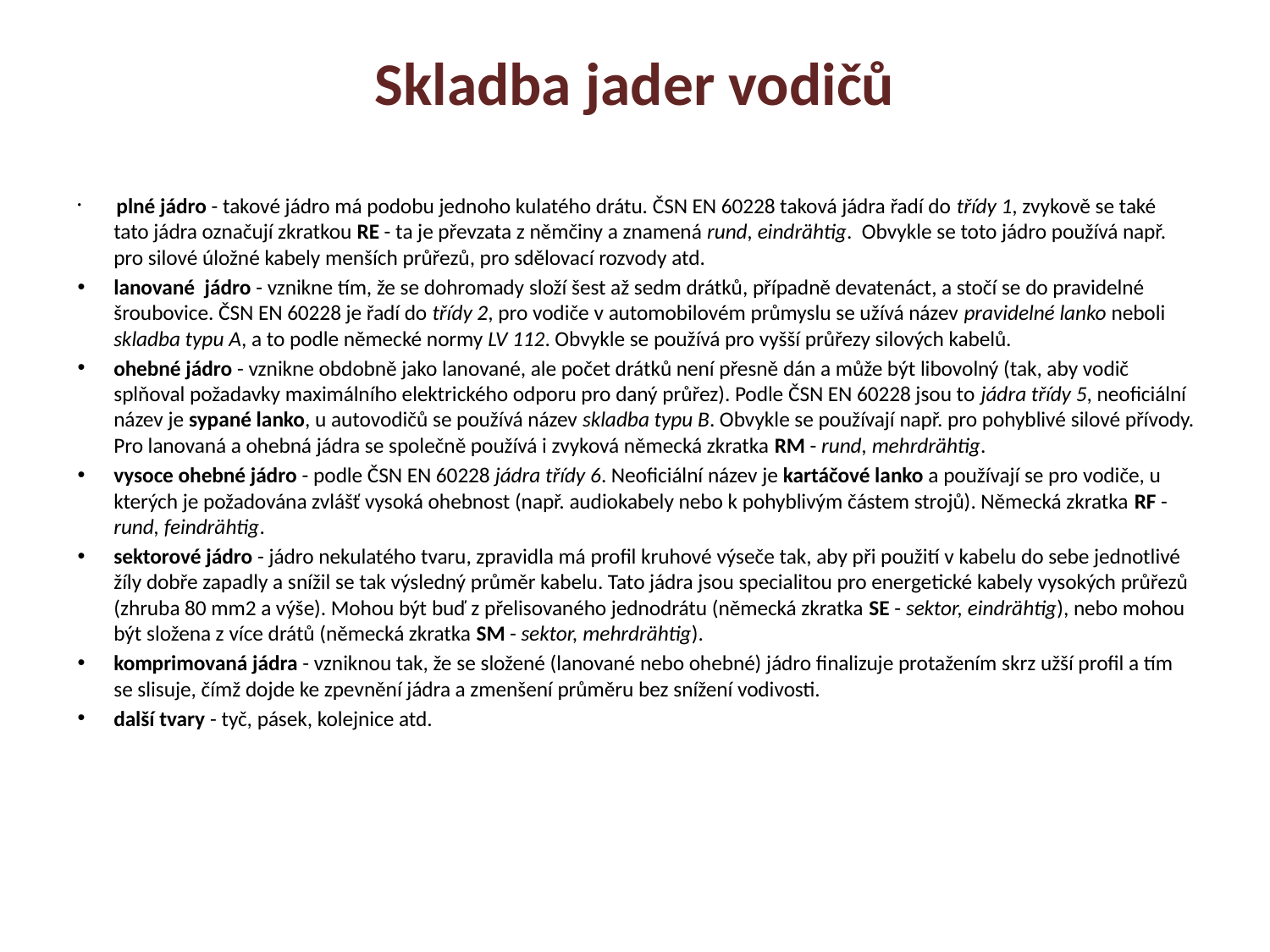

# Skladba jader vodičů
 plné jádro - takové jádro má podobu jednoho kulatého drátu. ČSN EN 60228 taková jádra řadí do třídy 1, zvykově se také tato jádra označují zkratkou RE - ta je převzata z němčiny a znamená rund, eindrähtig.  Obvykle se toto jádro používá např. pro silové úložné kabely menších průřezů, pro sdělovací rozvody atd.
lanované  jádro - vznikne tím, že se dohromady složí šest až sedm drátků, případně devatenáct, a stočí se do pravidelné šroubovice. ČSN EN 60228 je řadí do třídy 2, pro vodiče v automobilovém průmyslu se užívá název pravidelné lanko neboli skladba typu A, a to podle německé normy LV 112. Obvykle se používá pro vyšší průřezy silových kabelů.
ohebné jádro - vznikne obdobně jako lanované, ale počet drátků není přesně dán a může být libovolný (tak, aby vodič splňoval požadavky maximálního elektrického odporu pro daný průřez). Podle ČSN EN 60228 jsou to jádra třídy 5, neoficiální název je sypané lanko, u autovodičů se používá název skladba typu B. Obvykle se používají např. pro pohyblivé silové přívody. Pro lanovaná a ohebná jádra se společně používá i zvyková německá zkratka RM - rund, mehrdrähtig.
vysoce ohebné jádro - podle ČSN EN 60228 jádra třídy 6. Neoficiální název je kartáčové lanko a používají se pro vodiče, u kterých je požadována zvlášť vysoká ohebnost (např. audiokabely nebo k pohyblivým částem strojů). Německá zkratka RF - rund, feindrähtig.
sektorové jádro - jádro nekulatého tvaru, zpravidla má profil kruhové výseče tak, aby při použití v kabelu do sebe jednotlivé žíly dobře zapadly a snížil se tak výsledný průměr kabelu. Tato jádra jsou specialitou pro energetické kabely vysokých průřezů (zhruba 80 mm2 a výše). Mohou být buď z přelisovaného jednodrátu (německá zkratka SE - sektor, eindrähtig), nebo mohou být složena z více drátů (německá zkratka SM - sektor, mehrdrähtig).
komprimovaná jádra - vzniknou tak, že se složené (lanované nebo ohebné) jádro finalizuje protažením skrz užší profil a tím se slisuje, čímž dojde ke zpevnění jádra a zmenšení průměru bez snížení vodivosti.
další tvary - tyč, pásek, kolejnice atd.